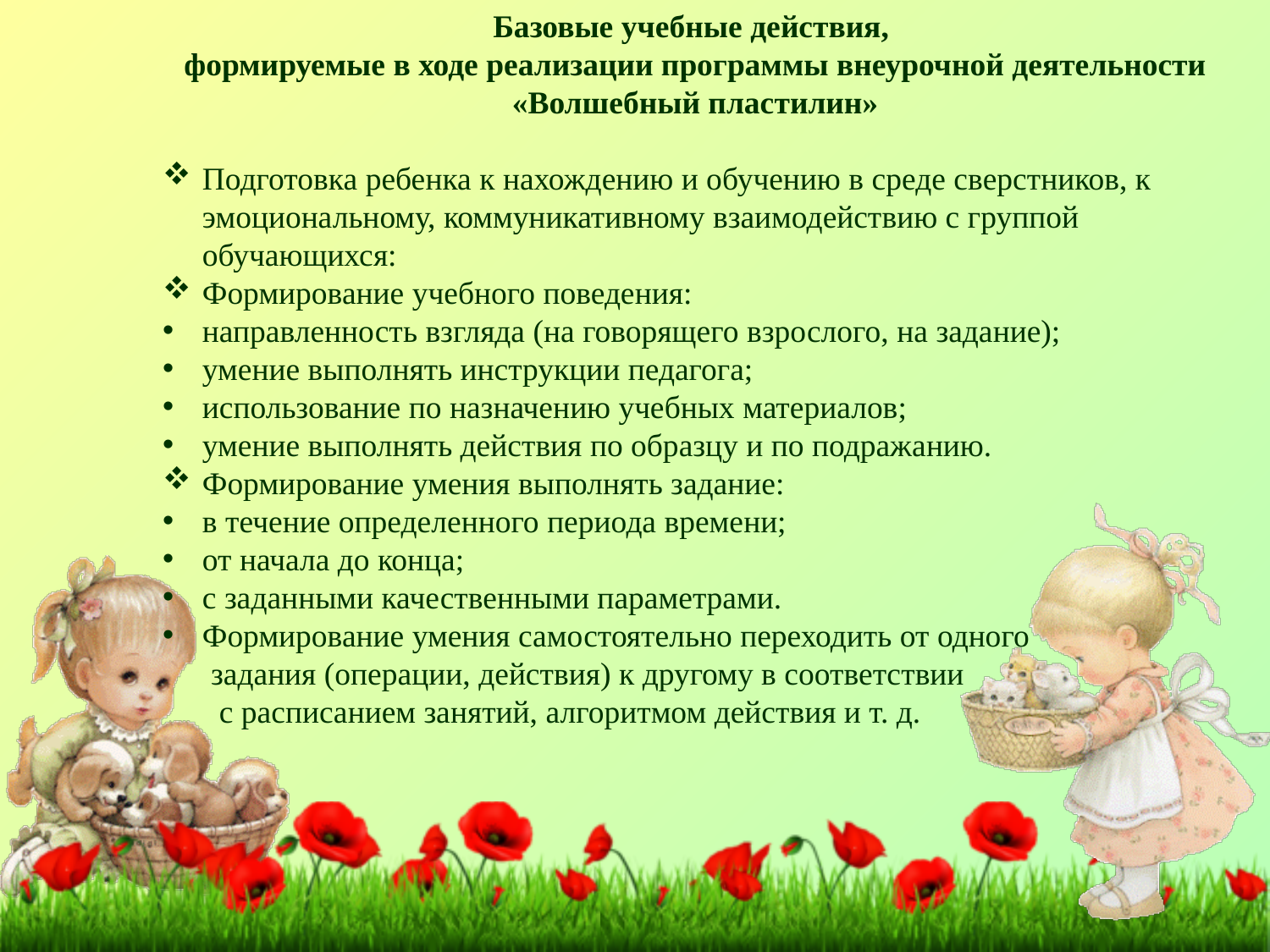

Базовые учебные действия,
формируемые в ходе реализации программы внеурочной деятельности «Волшебный пластилин»

Подготовка ребенка к нахождению и обучению в среде сверстников, к эмоциональному, коммуникативному взаимодействию с группой обучающихся:
Формирование учебного поведения:
направленность взгляда (на говорящего взрослого, на задание);
умение выполнять инструкции педагога;
использование по назначению учебных материалов;
умение выполнять действия по образцу и по подражанию.
Формирование умения выполнять задание:
в течение определенного периода времени;
от начала до конца;
с заданными качественными параметрами.
Формирование умения самостоятельно переходить от одного
      задания (операции, действия) к другому в соответствии
       с расписанием занятий, алгоритмом действия и т. д.